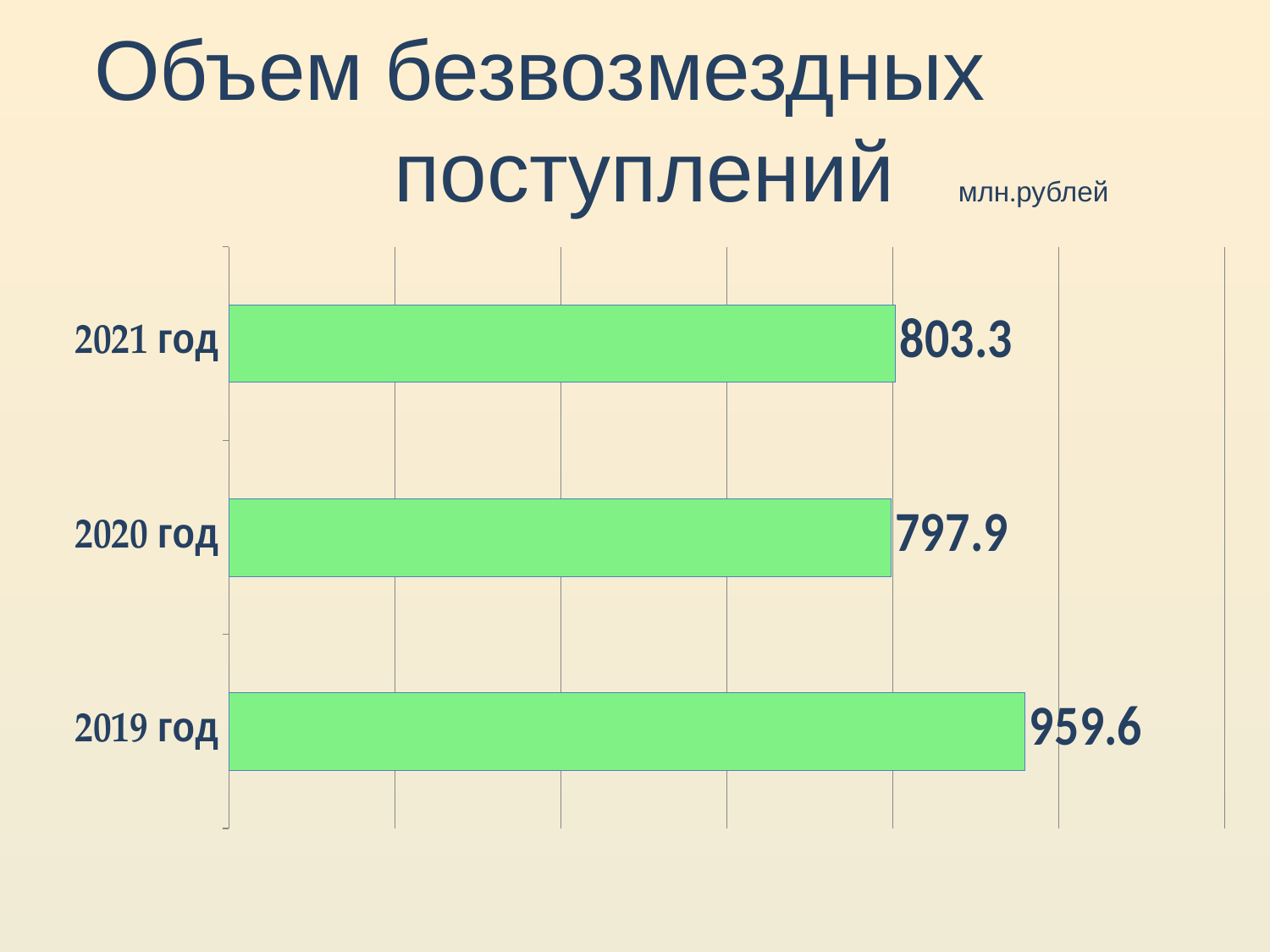

# Объем безвозмездных поступлений   млн.рублей

### Chart

| Category | Ряд 1 |
|---|---|
| 2019 год | 959.6 |
| 2020 год | 797.9 |
| 2021 год | 803.3 |